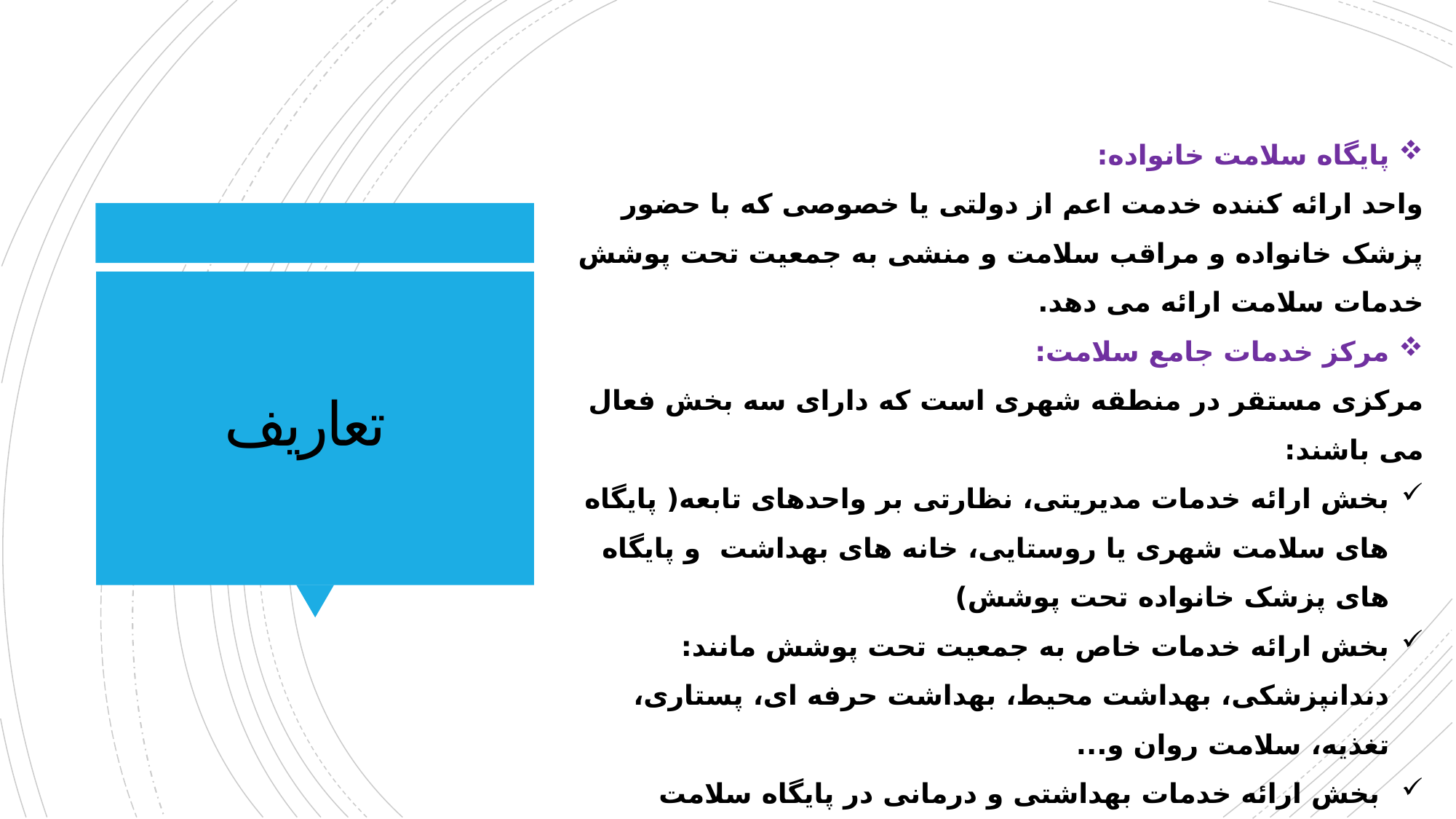

پایگاه سلامت خانواده:
واحد ارائه کننده خدمت اعم از دولتی یا خصوصی که با حضور پزشک خانواده و مراقب سلامت و منشی به جمعیت تحت پوشش خدمات سلامت ارائه می دهد.
مرکز خدمات جامع سلامت:
مرکزی مستقر در منطقه شهری است که دارای سه بخش فعال می باشند:
بخش ارائه خدمات مدیریتی، نظارتی بر واحدهای تابعه( پایگاه های سلامت شهری یا روستایی، خانه های بهداشت  و پایگاه های پزشک خانواده تحت پوشش)
بخش ارائه خدمات خاص به جمعیت تحت پوشش مانند: دندانپزشکی، بهداشت محیط، بهداشت حرفه ای، پستاری، تغذیه، سلامت روان و...
 بخش ارائه خدمات بهداشتی و درمانی در پایگاه سلامت شهری ضمیمه ( پایگاه سلامت خانواده)
# تعاریف